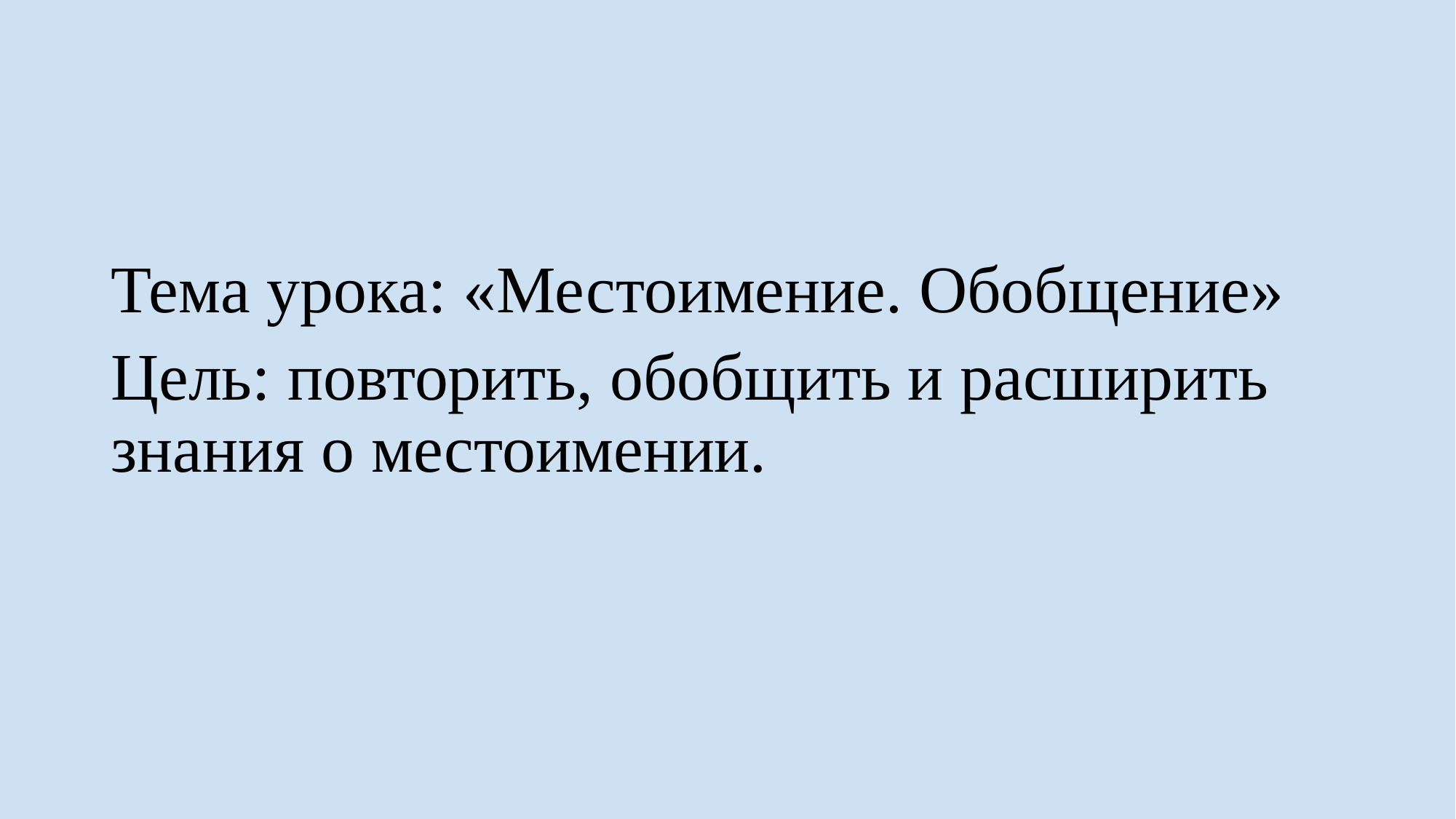

Тема урока: «Местоимение. Обобщение»
Цель: повторить, обобщить и расширить знания о местоимении.